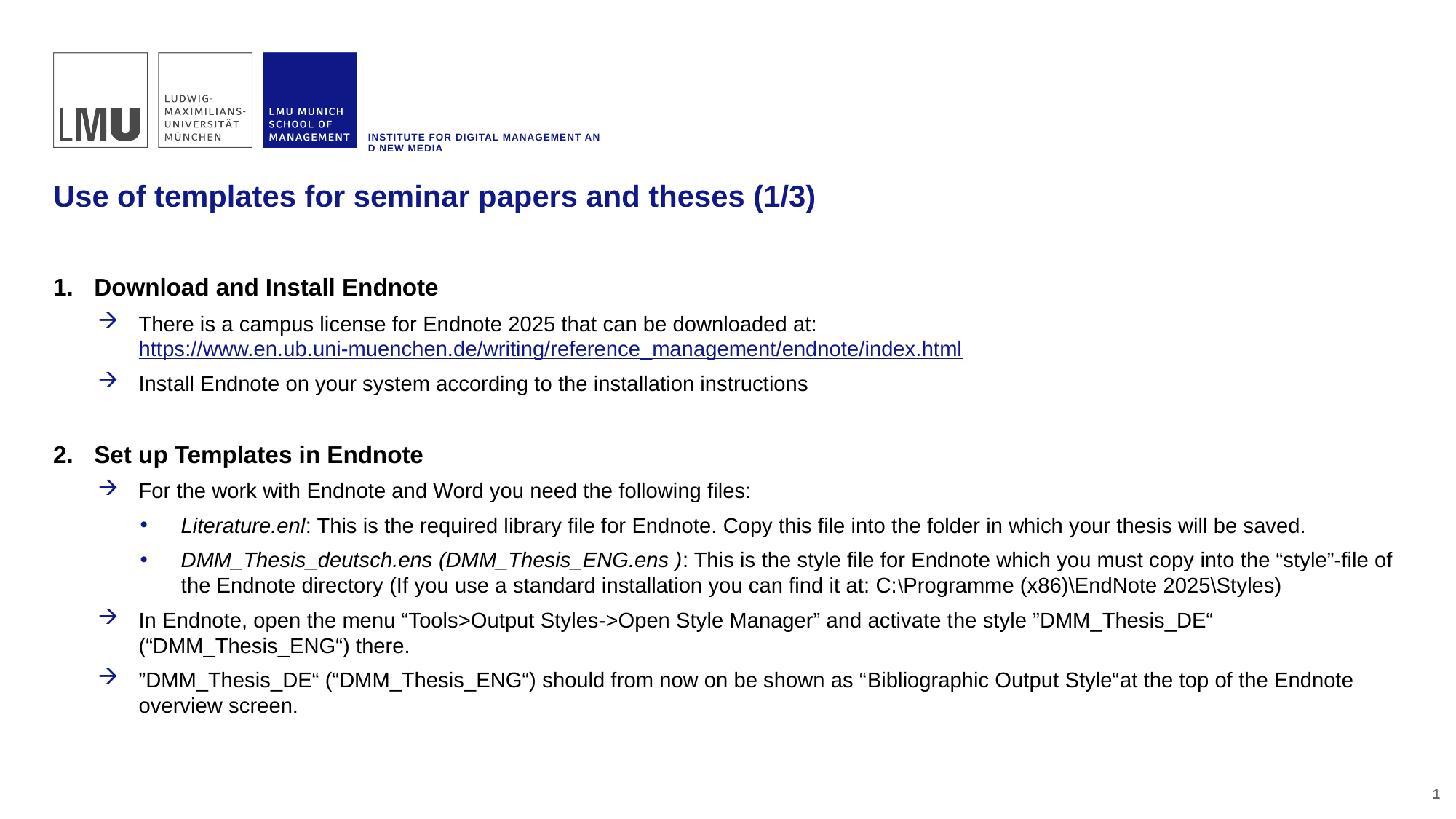

Institute for Digital Management and New Media
# Use of templates for seminar papers and theses (1/3)
Download and Install Endnote
There is a campus license for Endnote 2025 that can be downloaded at:
https://www.en.ub.uni-muenchen.de/writing/reference_management/endnote/index.html
Install Endnote on your system according to the installation instructions

Set up Templates in Endnote
For the work with Endnote and Word you need the following files:
Literature.enl: This is the required library file for Endnote. Copy this file into the folder in which your thesis will be saved.
DMM_Thesis_deutsch.ens (DMM_Thesis_ENG.ens ): This is the style file for Endnote which you must copy into the “style”-file of the Endnote directory (If you use a standard installation you can find it at: C:\Programme (x86)\EndNote 2025\Styles)
In Endnote, open the menu “Tools>Output Styles->Open Style Manager” and activate the style ”DMM_Thesis_DE“ (“DMM_Thesis_ENG“) there.
”DMM_Thesis_DE“ (“DMM_Thesis_ENG“) should from now on be shown as “Bibliographic Output Style“at the top of the Endnote overview screen.

1